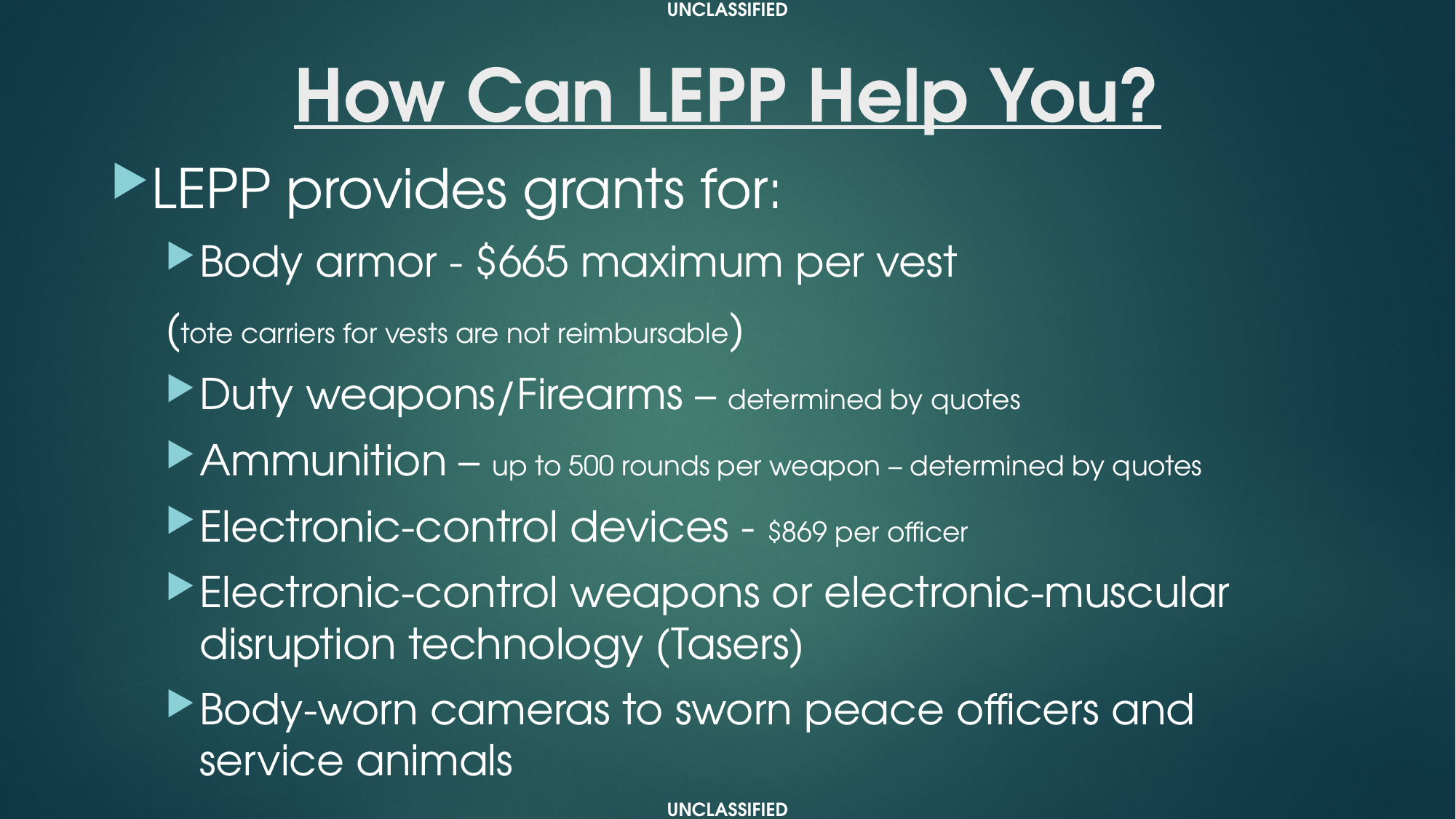

UNCLASSIFIED
# How Can LEPP Help You?
LEPP provides grants for:
Body armor - $665 maximum per vest
(tote carriers for vests are not reimbursable)
Duty weapons/Firearms – determined by quotes
Ammunition – up to 500 rounds per weapon – determined by quotes
Electronic-control devices - $869 per officer
Electronic-control weapons or electronic-muscular disruption technology (Tasers)
Body-worn cameras to sworn peace officers and service animals
​​​​​​​​​​​​​​​

UNCLASSIFIED